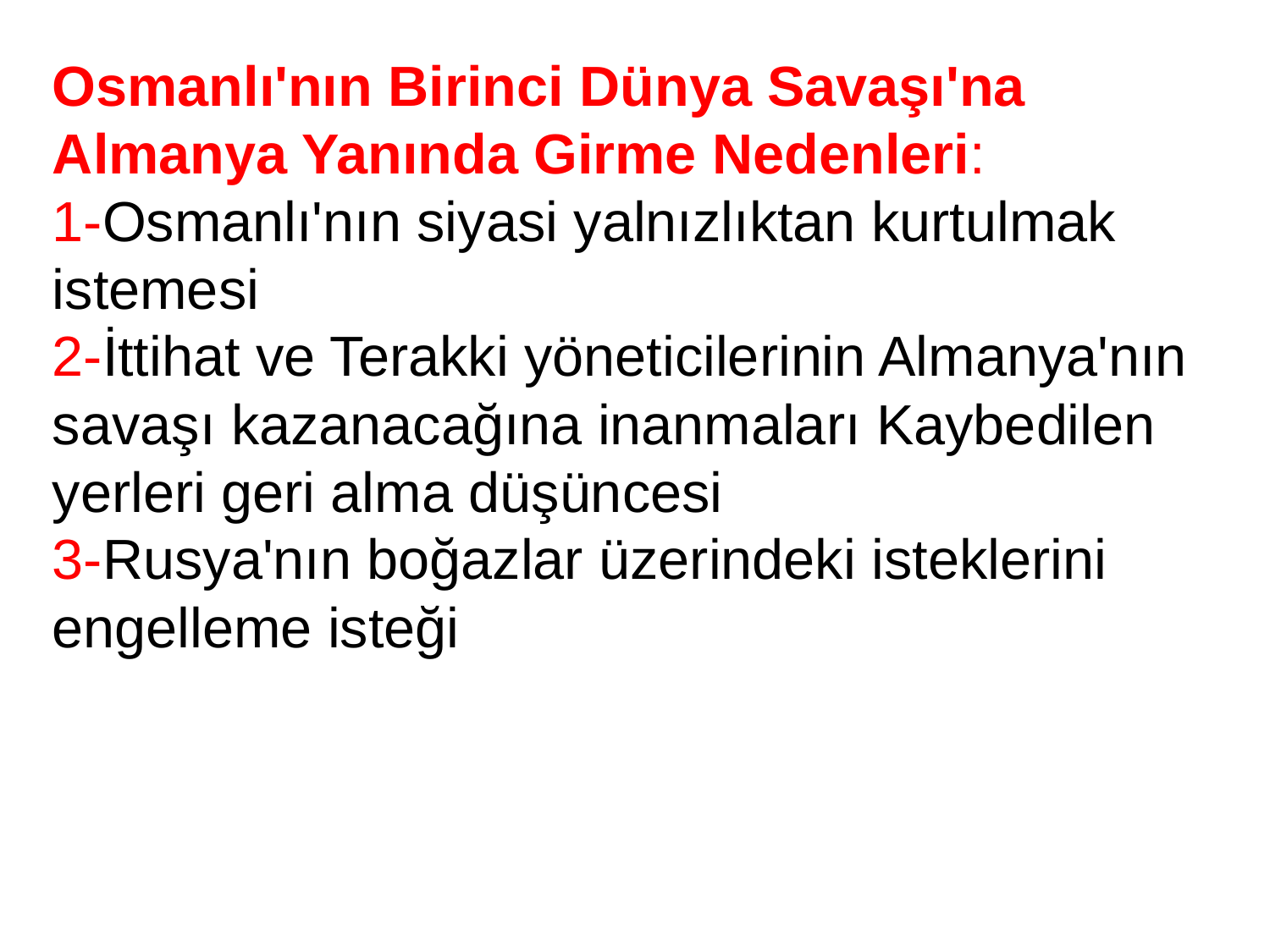

Osmanlı'nın Birinci Dünya Savaşı'na Almanya Yanında Girme Nedenleri:
1-Osmanlı'nın siyasi yalnızlıktan kurtulmak istemesi
2-İttihat ve Terakki yöneticilerinin Almanya'nın savaşı kazanacağına inanmaları Kaybedilen yerleri geri alma düşüncesi
3-Rusya'nın boğazlar üzerindeki isteklerini engelleme isteği